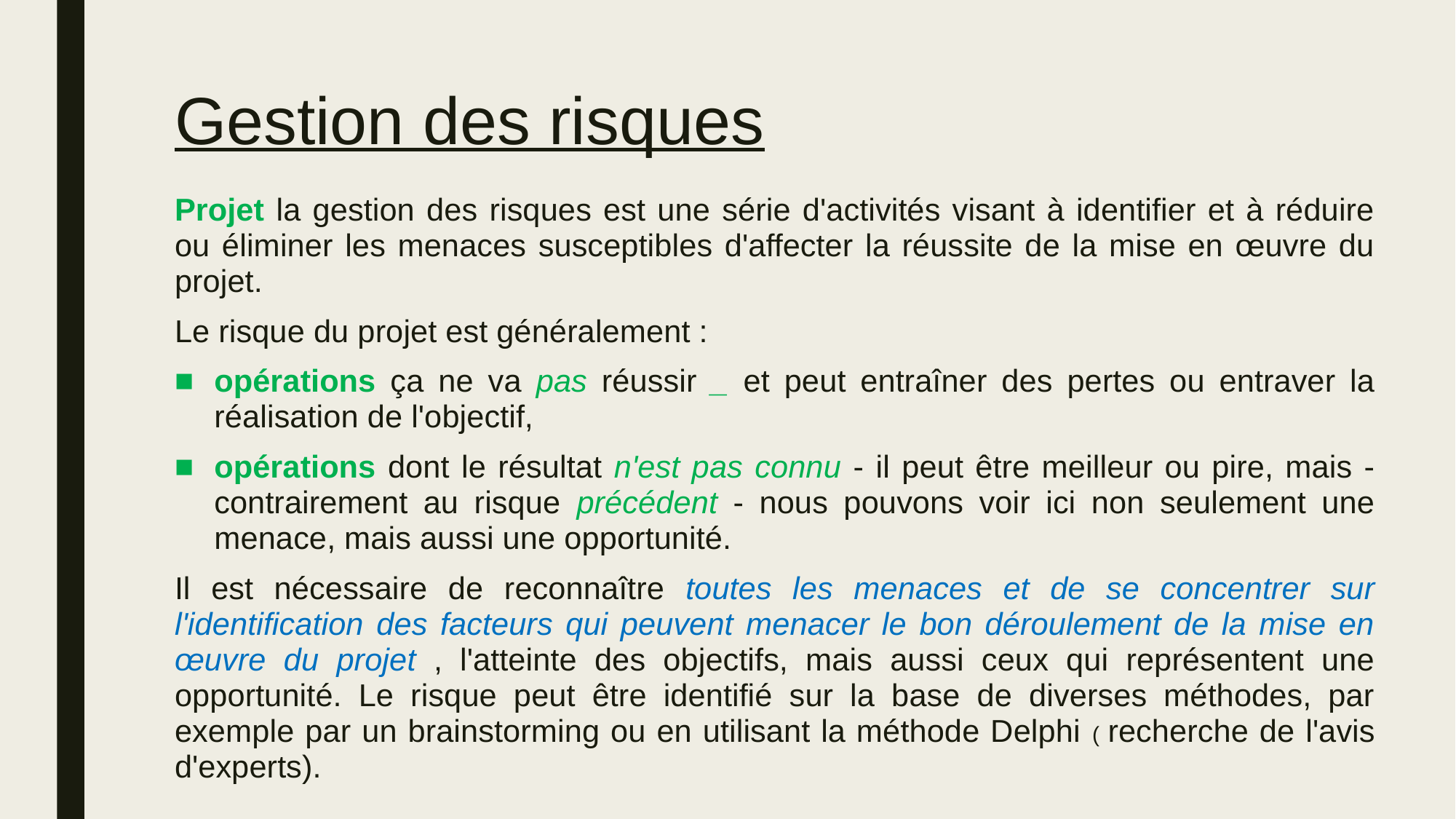

# Gestion des risques
Projet la gestion des risques est une série d'activités visant à identifier et à réduire ou éliminer les menaces susceptibles d'affecter la réussite de la mise en œuvre du projet.
Le risque du projet est généralement :
opérations ça ne va pas réussir _ et peut entraîner des pertes ou entraver la réalisation de l'objectif,
opérations dont le résultat n'est pas connu - il peut être meilleur ou pire, mais - contrairement au risque précédent - nous pouvons voir ici non seulement une menace, mais aussi une opportunité.
Il est nécessaire de reconnaître toutes les menaces et de se concentrer sur l'identification des facteurs qui peuvent menacer le bon déroulement de la mise en œuvre du projet , l'atteinte des objectifs, mais aussi ceux qui représentent une opportunité. Le risque peut être identifié sur la base de diverses méthodes, par exemple par un brainstorming ou en utilisant la méthode Delphi ( recherche de l'avis d'experts).